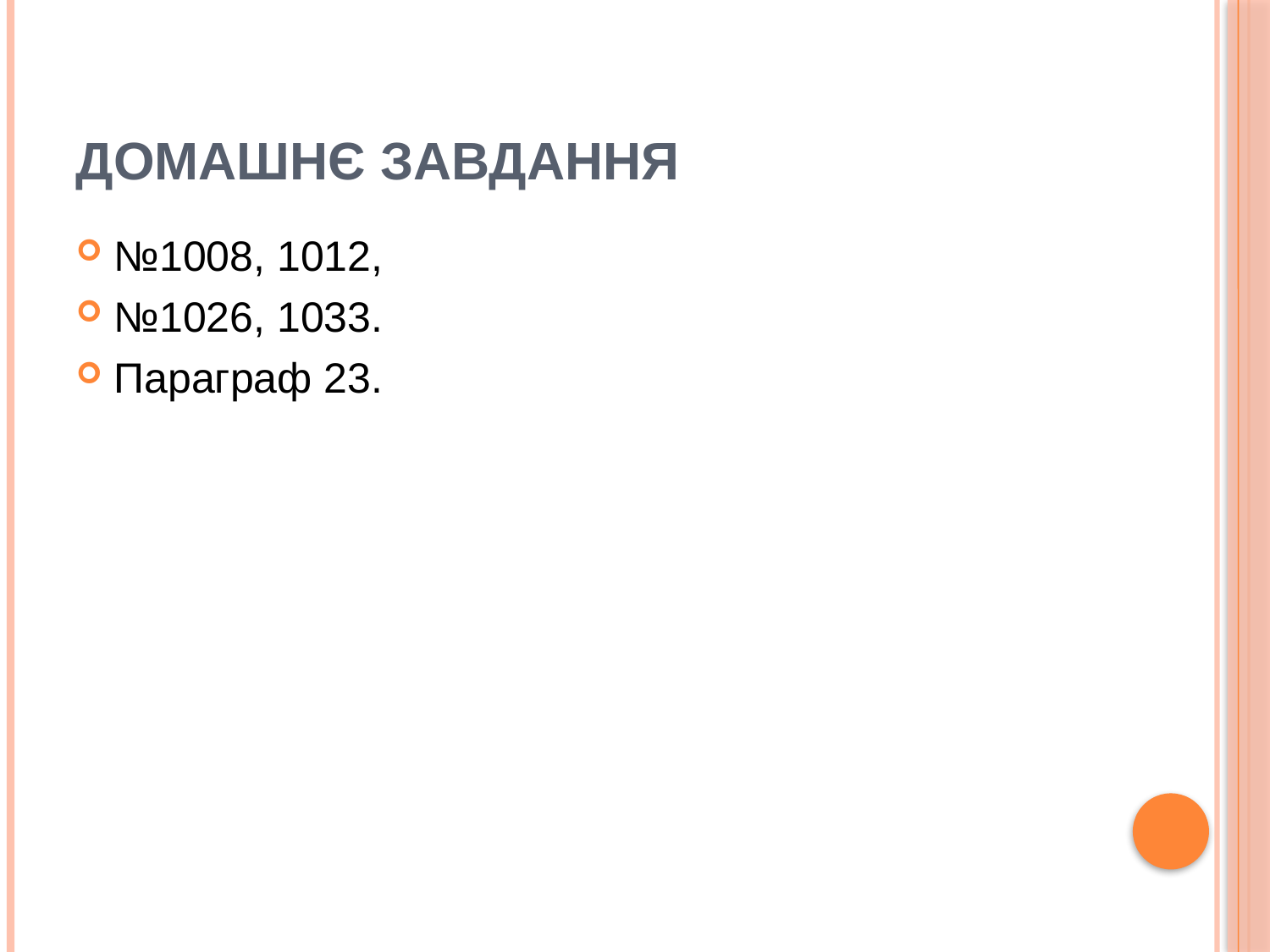

# Домашнє завдання
№1008, 1012,
№1026, 1033.
Параграф 23.